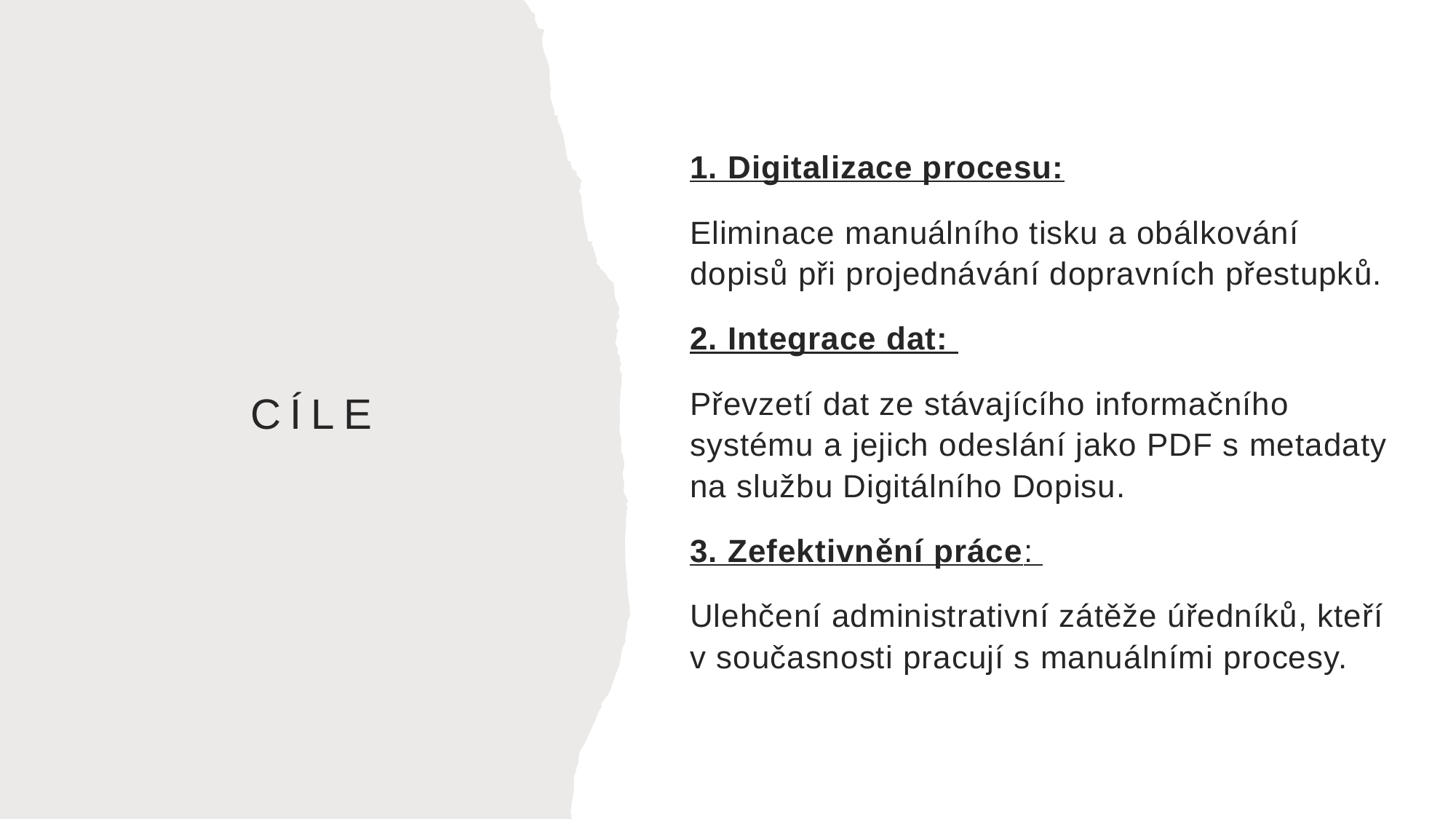

1. Digitalizace procesu:
Eliminace manuálního tisku a obálkování dopisů při projednávání dopravních přestupků.
2. Integrace dat:
Převzetí dat ze stávajícího informačního systému a jejich odeslání jako PDF s metadaty na službu Digitálního Dopisu.
3. Zefektivnění práce:
Ulehčení administrativní zátěže úředníků, kteří v současnosti pracují s manuálními procesy.
# cíle